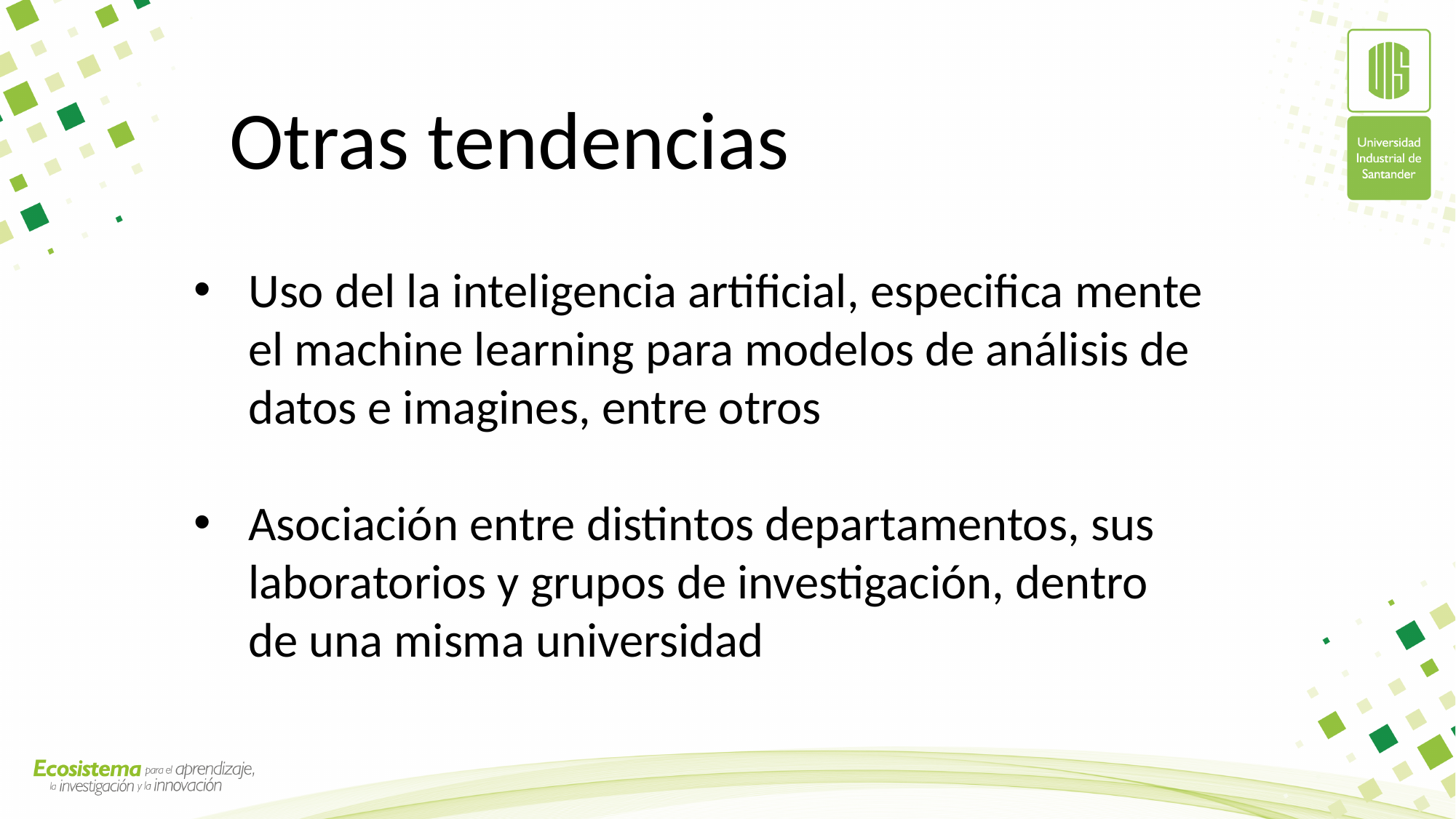

Otras tendencias
Uso del la inteligencia artificial, especifica mente el machine learning para modelos de análisis de datos e imagines, entre otros

Asociación entre distintos departamentos, sus laboratorios y grupos de investigación, dentro de una misma universidad